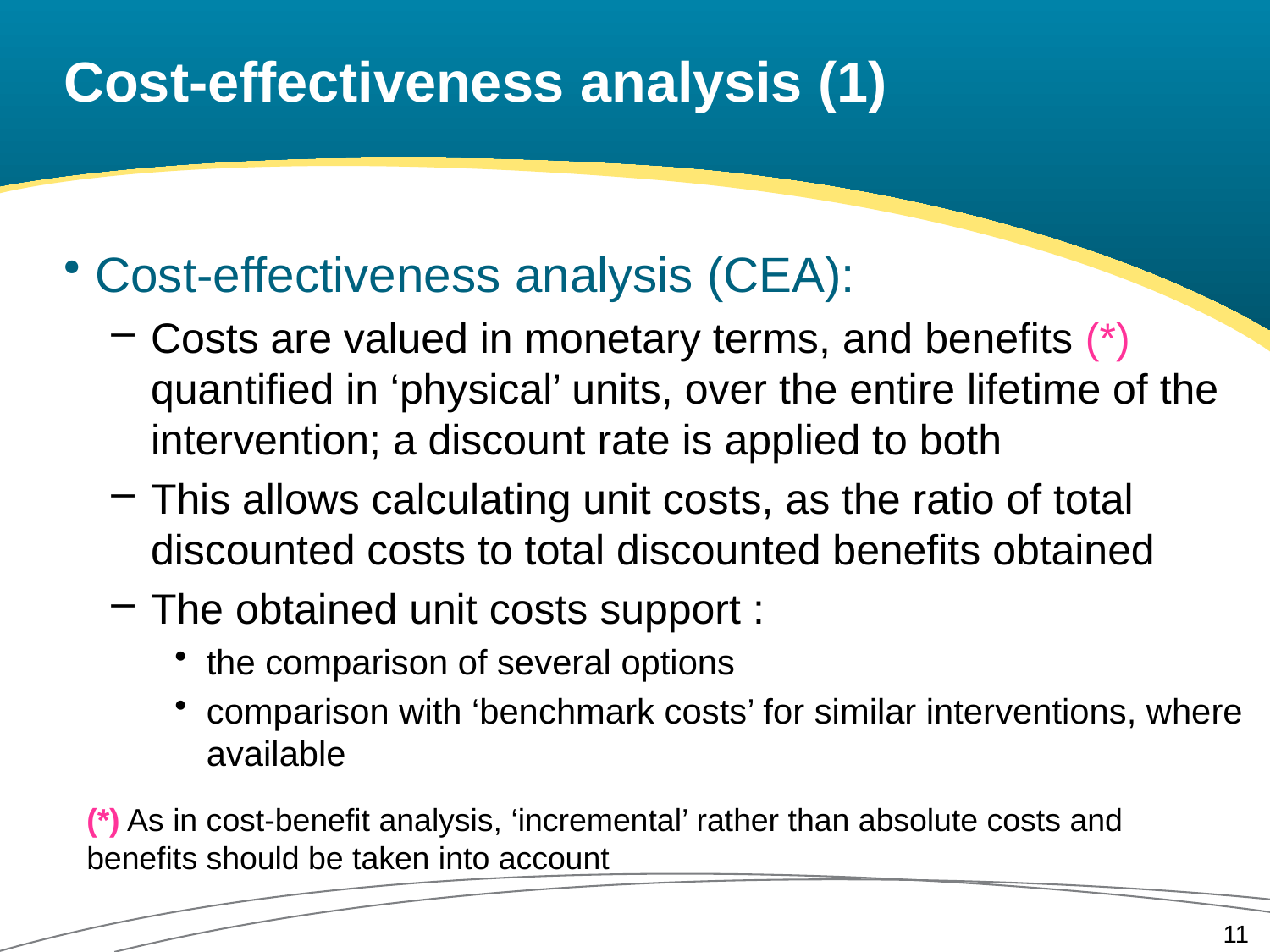

# Cost-effectiveness analysis (1)
Cost-effectiveness analysis (CEA):
Costs are valued in monetary terms, and benefits (*) quantified in ‘physical’ units, over the entire lifetime of the intervention; a discount rate is applied to both
This allows calculating unit costs, as the ratio of total discounted costs to total discounted benefits obtained
The obtained unit costs support :
the comparison of several options
comparison with ‘benchmark costs’ for similar interventions, where available
(*) As in cost-benefit analysis, ‘incremental’ rather than absolute costs and benefits should be taken into account
11